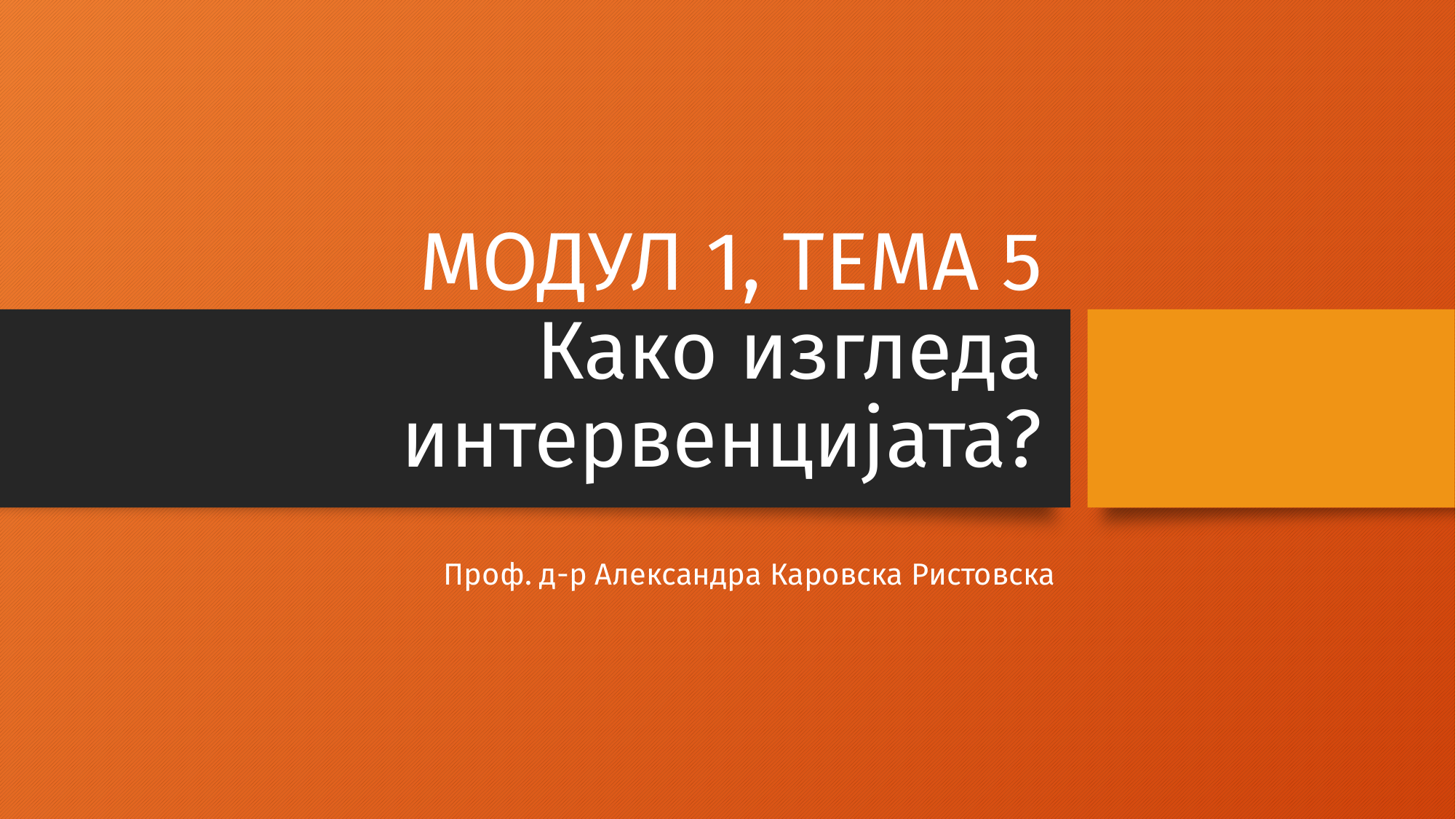

# МОДУЛ 1, ТЕМА 5 Како изгледа интервенцијата?
Проф. д-р Александра Каровска Ристовска